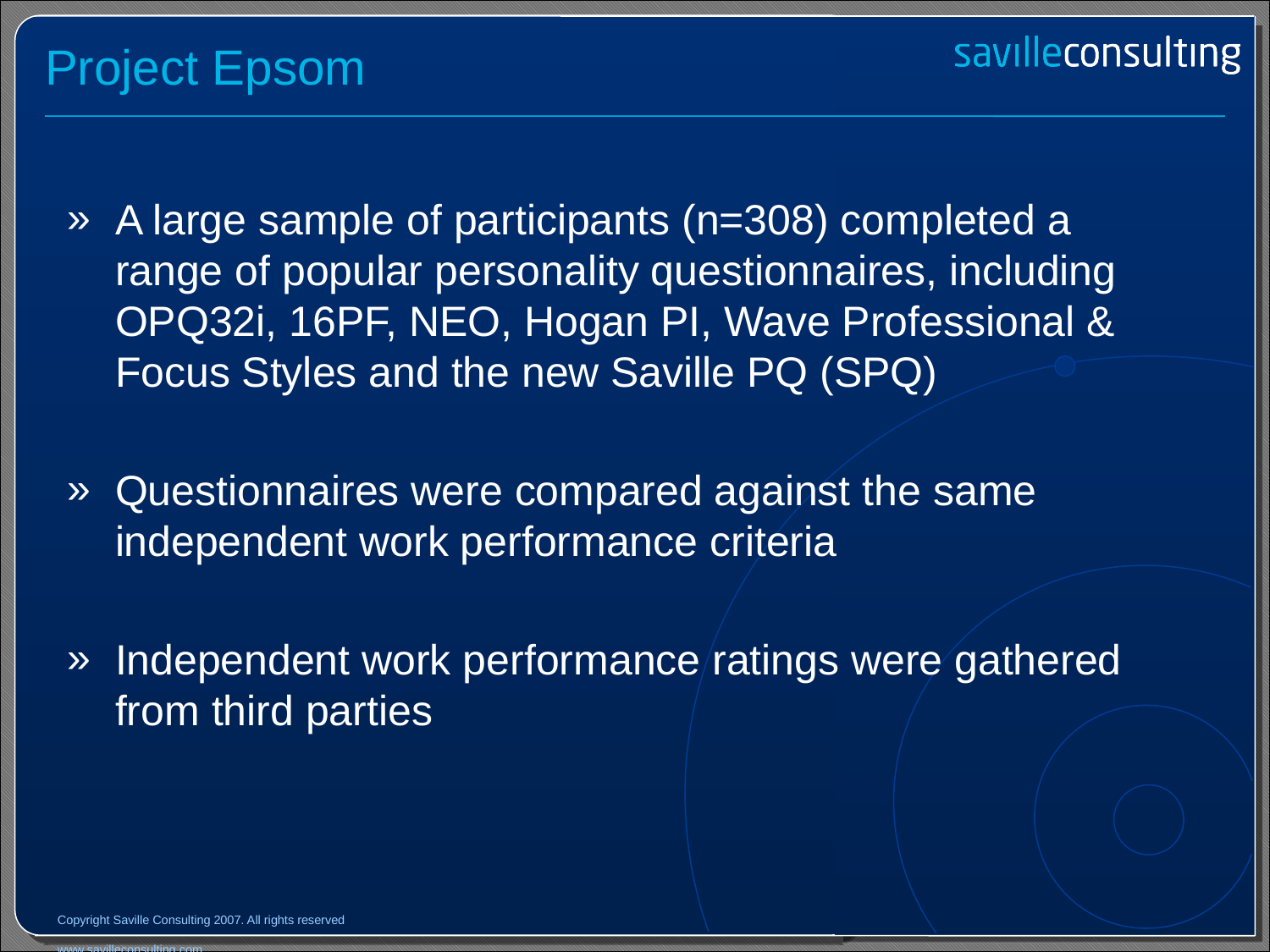

# Project Epsom
A large sample of participants (n=308) completed a range of popular personality questionnaires, including OPQ32i, 16PF, NEO, Hogan PI, Wave Professional & Focus Styles and the new Saville PQ (SPQ)

Questionnaires were compared against the same independent work performance criteria

Independent work performance ratings were gathered from third parties